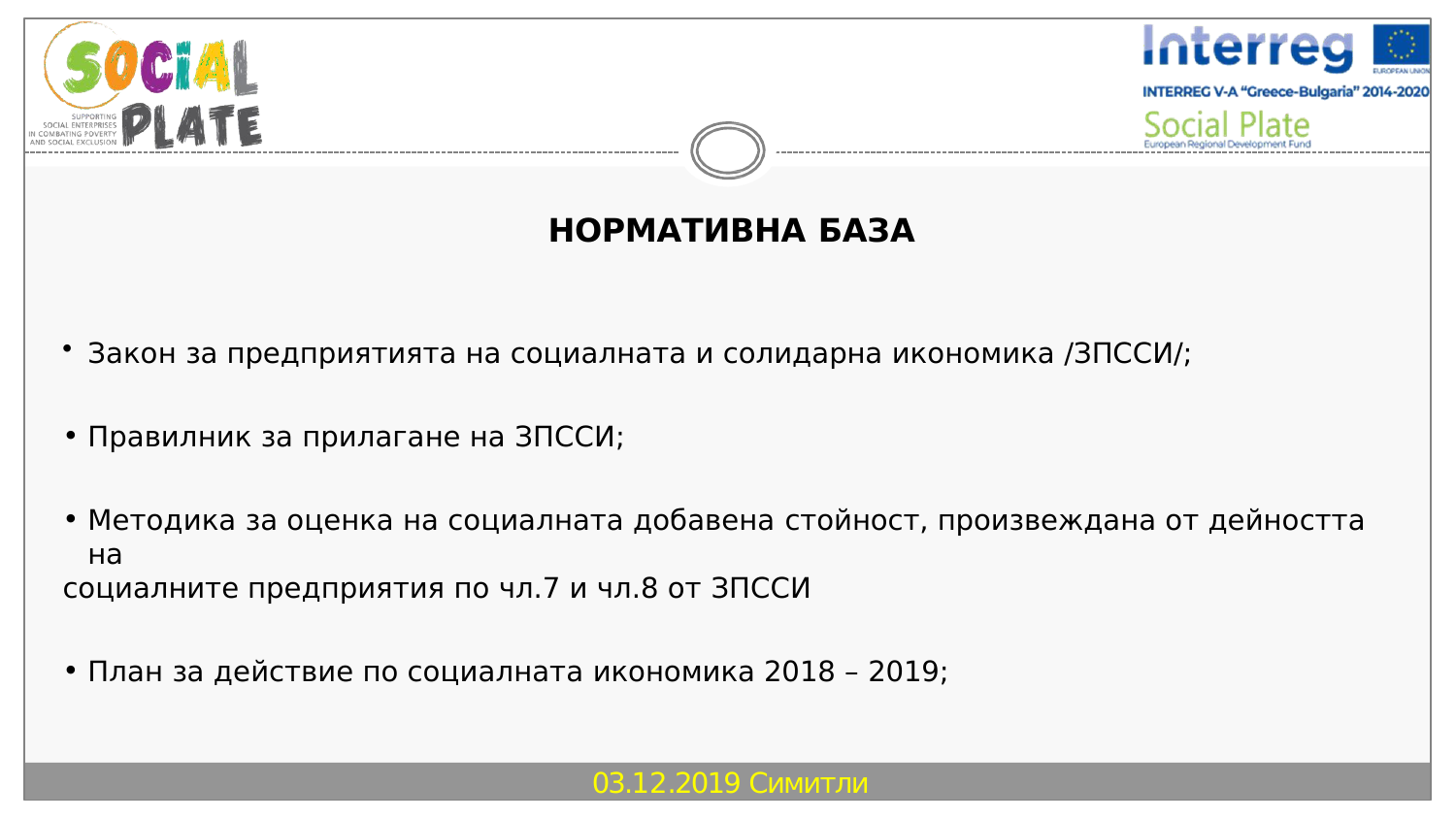

НОРМАТИВНА БАЗА

Закон за предприятията на социалната и солидарна икономика /ЗПССИ/;

Правилник за прилагане на ЗПССИ;

Методика за оценка на социалната добавена стойност, произвеждана от дейността на
социалните предприятия по чл.7 и чл.8 от ЗПССИ

План за действие по социалната икономика 2018 – 2019;
                       03.12.2019 Симитли